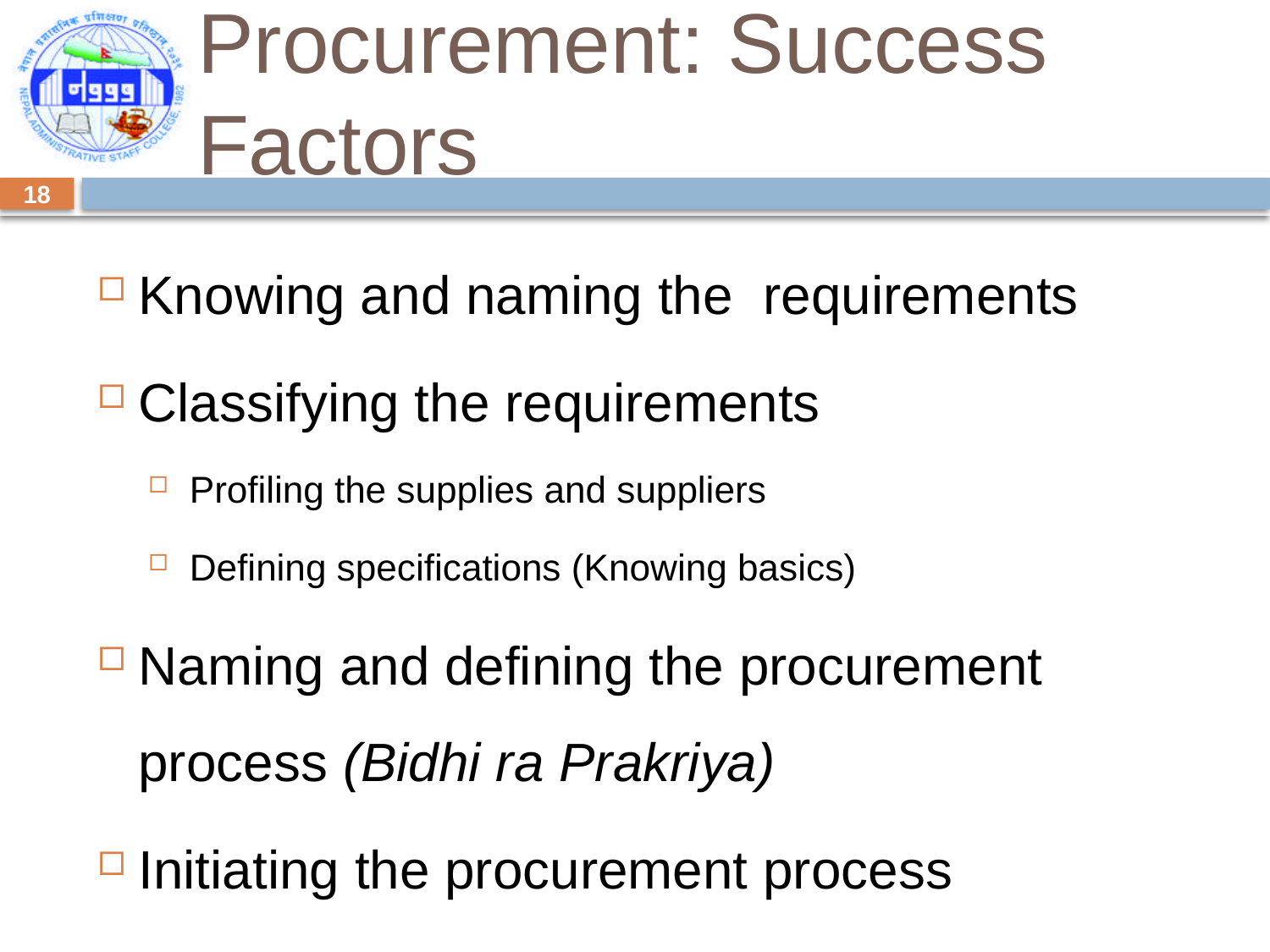

# Procurement: Success Factors
18
Knowing and naming the  requirements
Classifying the requirements
Profiling the supplies and suppliers
Defining specifications (Knowing basics)
Naming and defining the procurement process (Bidhi ra Prakriya)
Initiating the procurement process